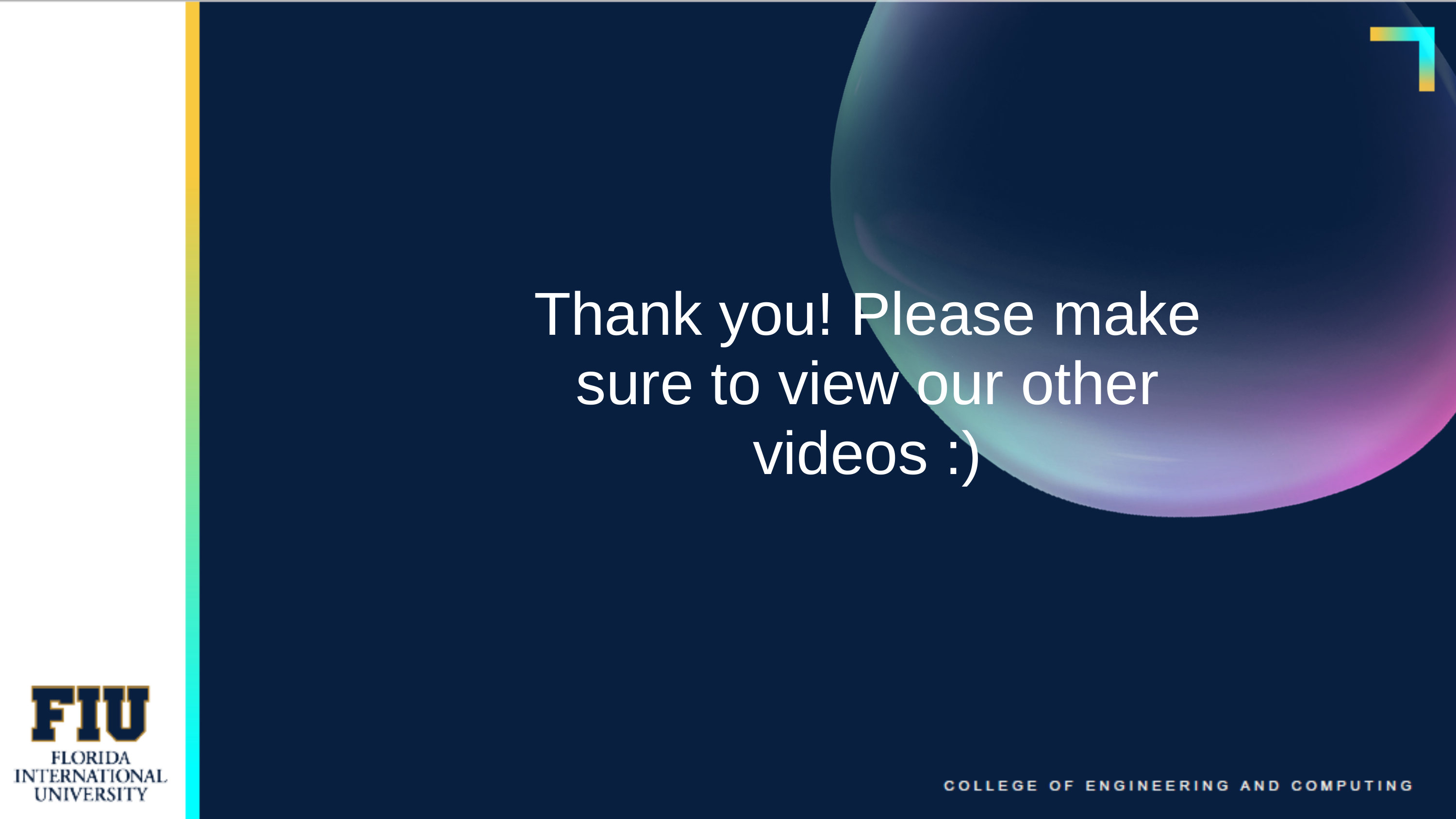

Thank you! Please make sure to view our other videos :)